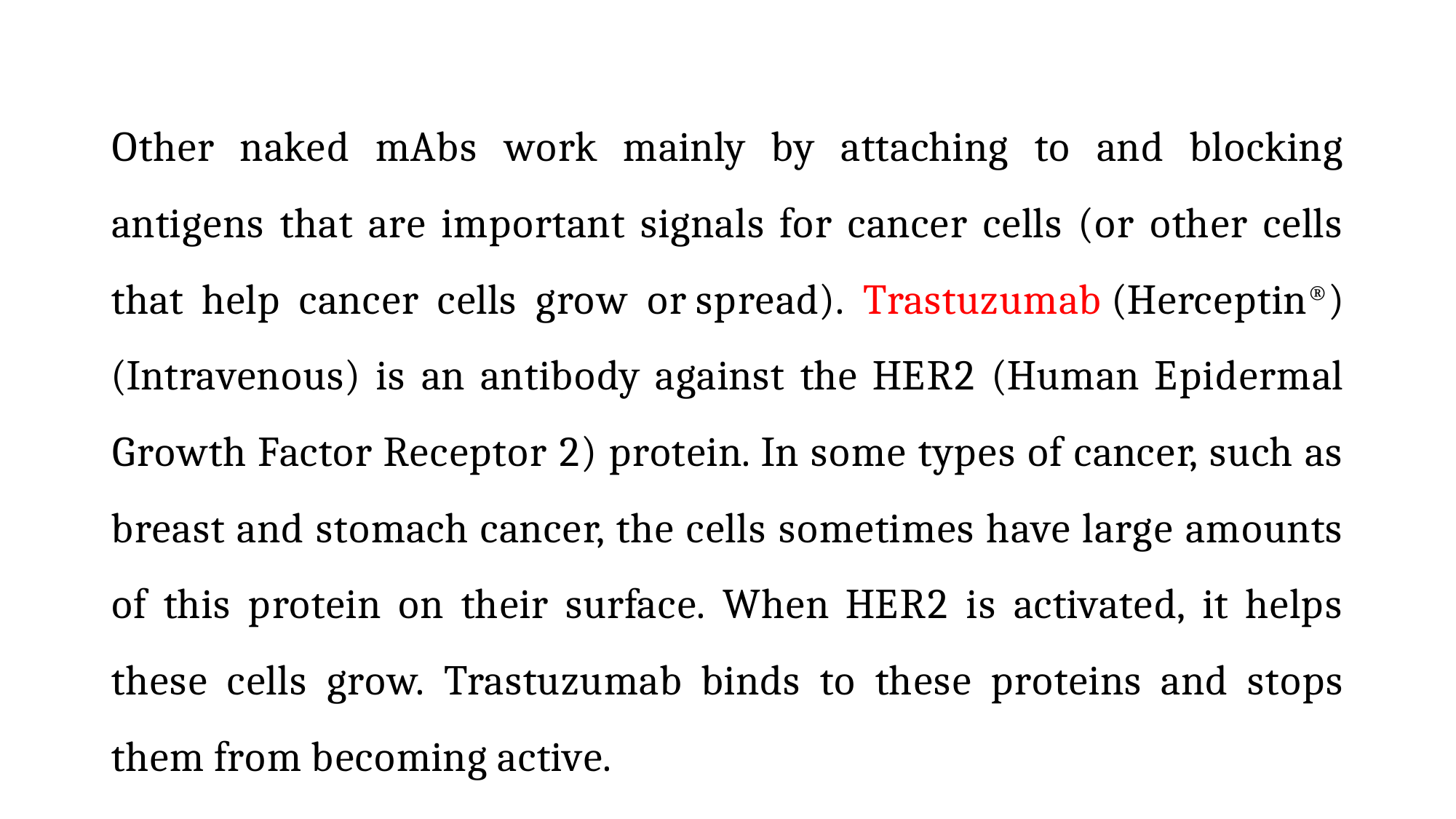

Other naked mAbs work mainly by attaching to and blocking antigens that are important signals for cancer cells (or other cells that help cancer cells grow or spread). Trastuzumab (Herceptin®) (Intravenous) is an antibody against the HER2 (Human Epidermal Growth Factor Receptor 2) protein. In some types of cancer, such as breast and stomach cancer, the cells sometimes have large amounts of this protein on their surface. When HER2 is activated, it helps these cells grow. Trastuzumab binds to these proteins and stops them from becoming active.